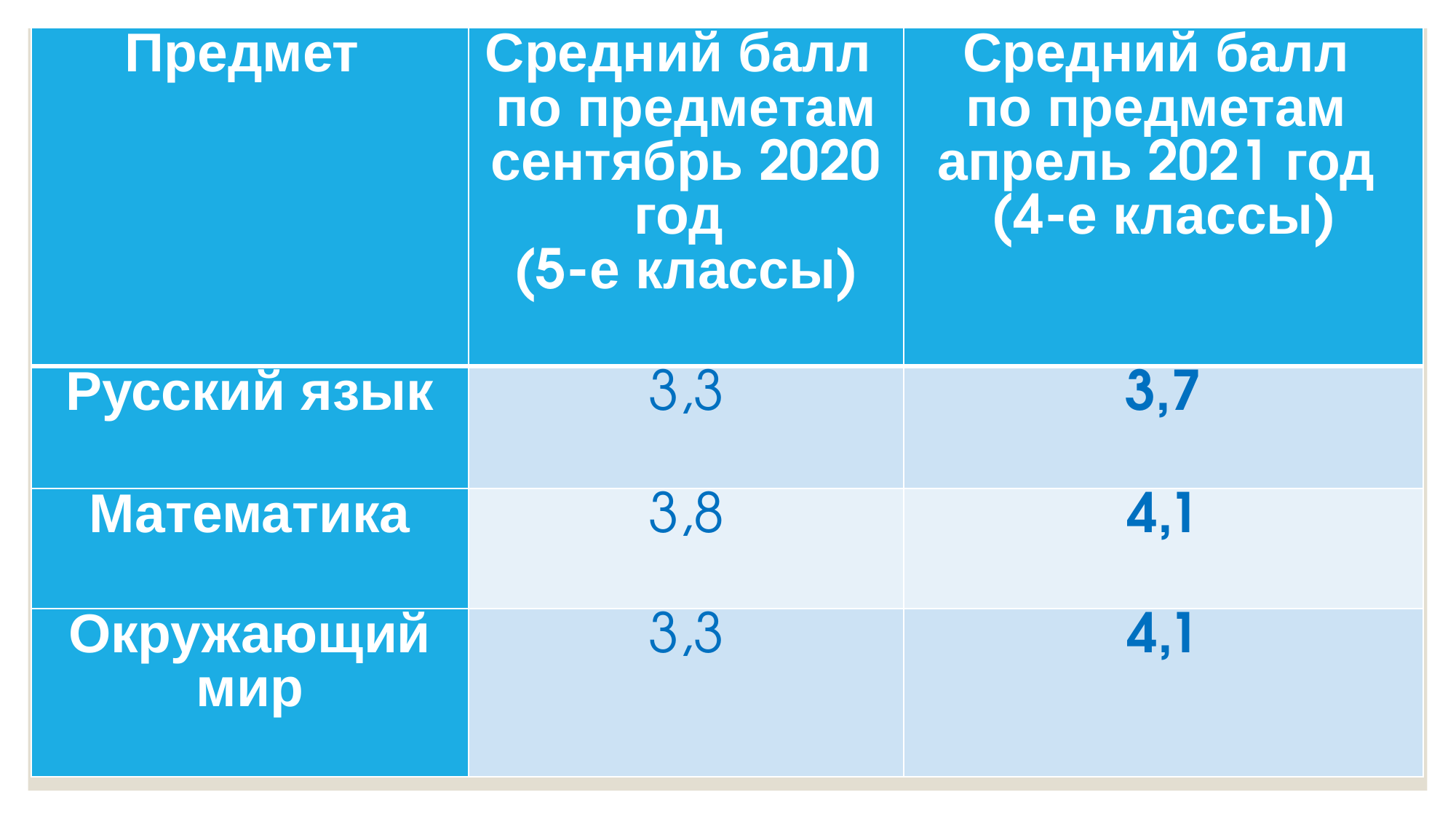

| Предмет | Средний балл по предметам сентябрь 2020 год (5-е классы) | Средний балл по предметам апрель 2021 год (4-е классы) |
| --- | --- | --- |
| Русский язык | 3,3 | 3,7 |
| Математика | 3,8 | 4,1 |
| Окружающий мир | 3,3 | 4,1 |
#